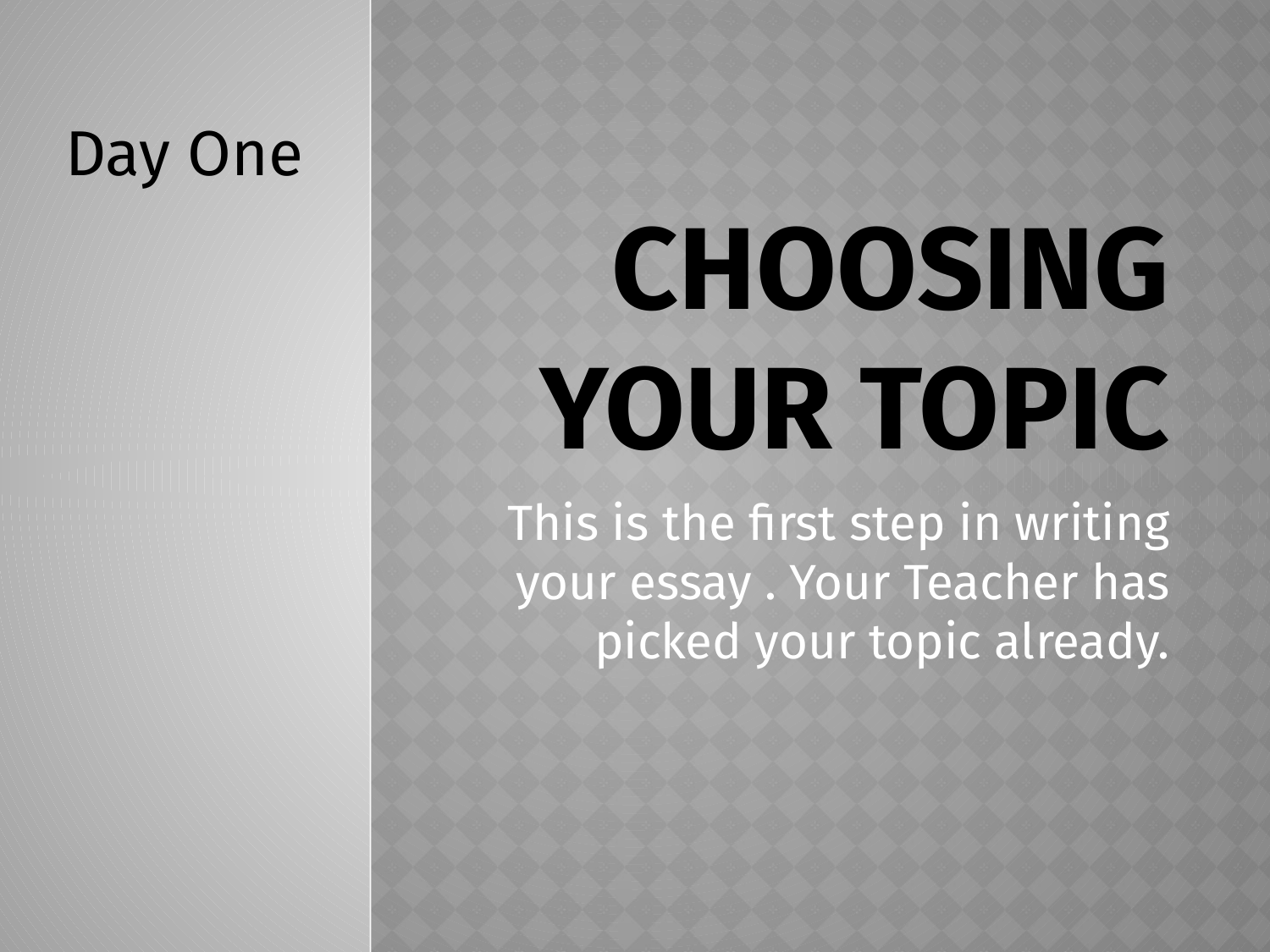

# Choosing Your Topic
Day One
This is the first step in writing your essay . Your Teacher has picked your topic already.